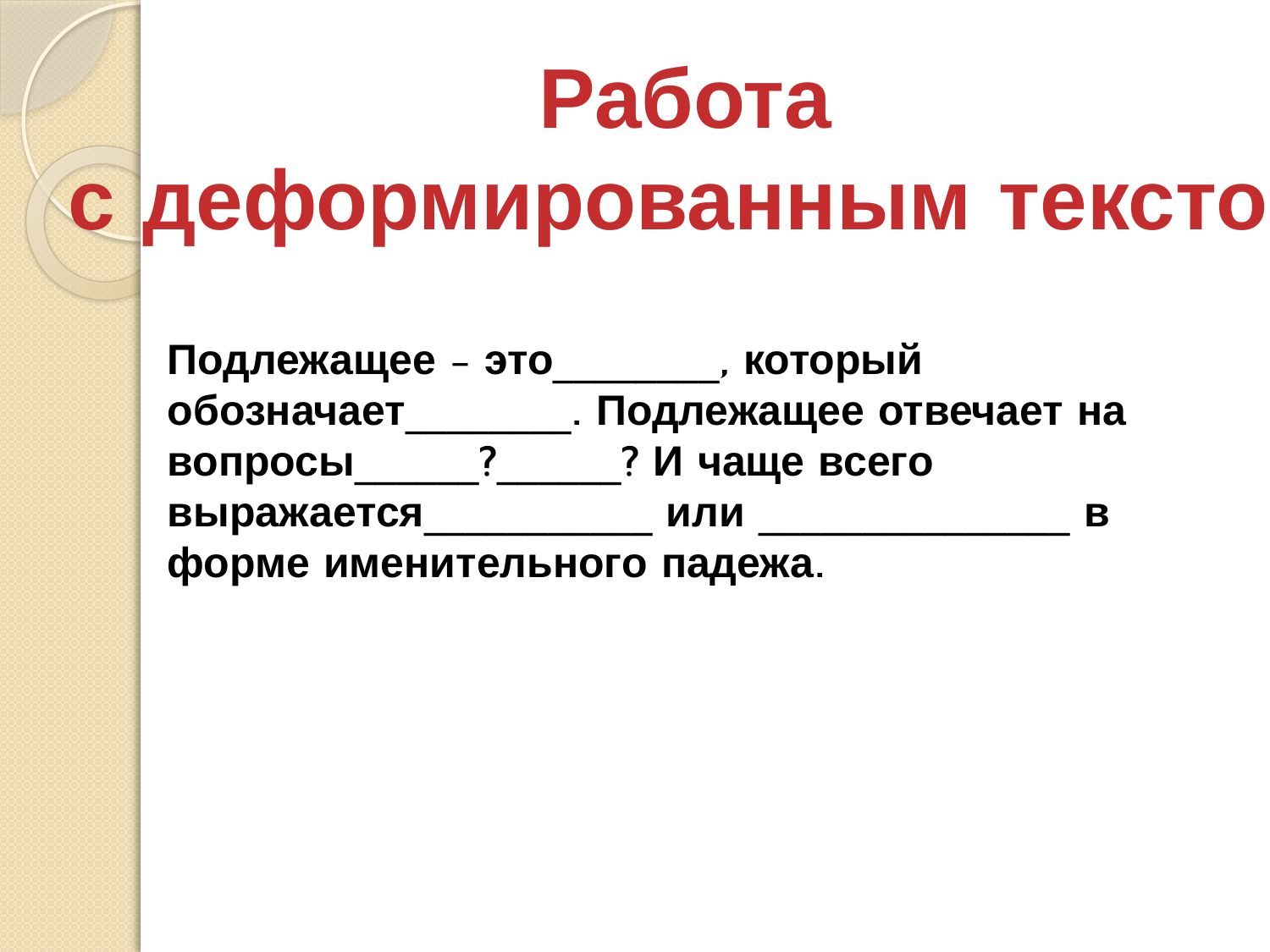

Работа
с деформированным текстом
Подлежащее – это________, который обозначает________. Подлежащее отвечает на вопросы______?______? И чаще всего выражается___________ или _______________ в форме именительного падежа.